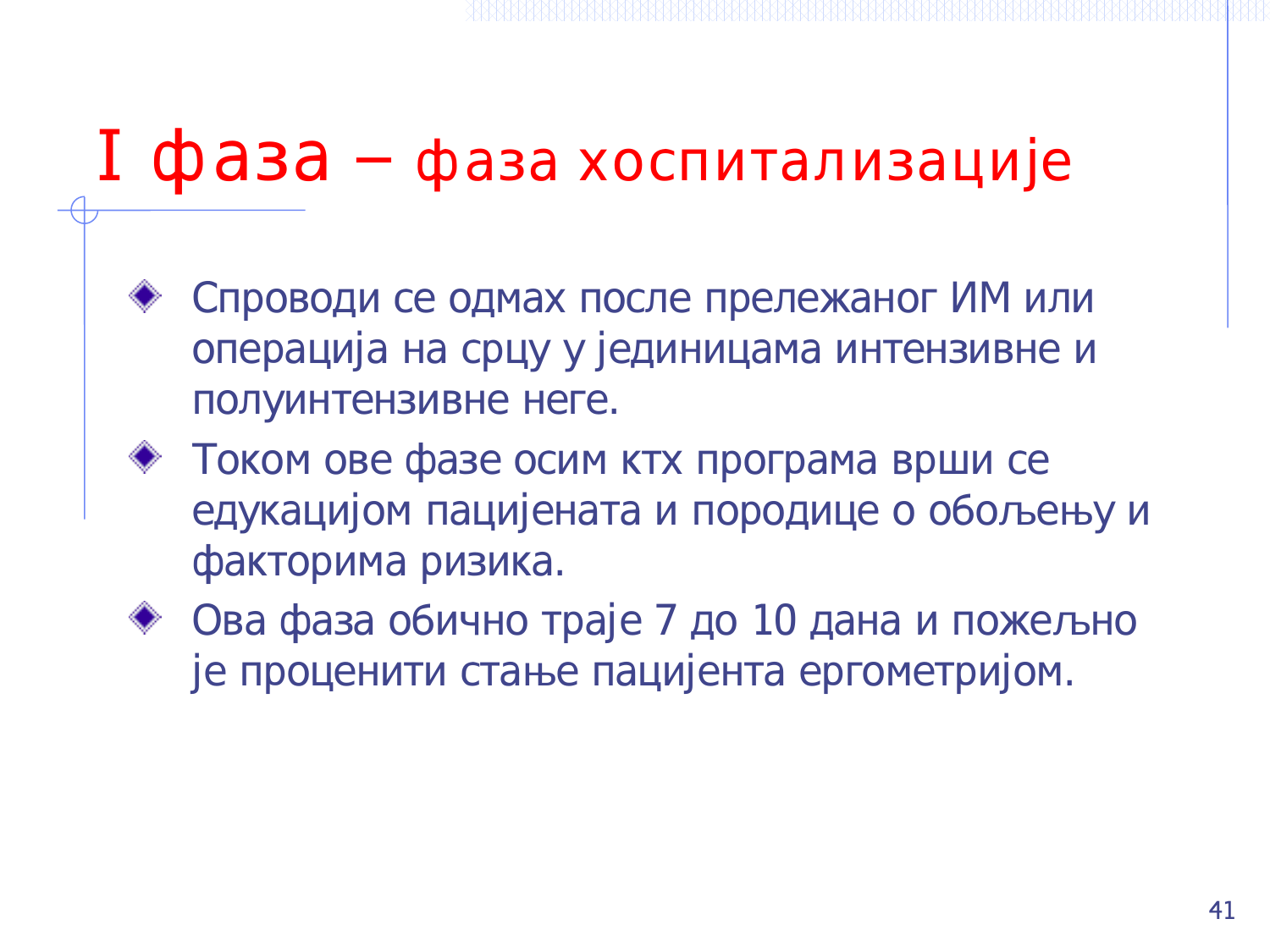

# I фаза – фаза хоспитализације
Спроводи се одмах после прележаног ИМ или операција на срцу у јединицама интензивне и полуинтензивне неге.
Током ове фазе осим ктх програма врши се едукацијом пацијената и породице о обољењу и факторима ризика.
Ова фаза обично траје 7 до 10 дана и пожељно је проценити стање пацијента ергометријом.
41